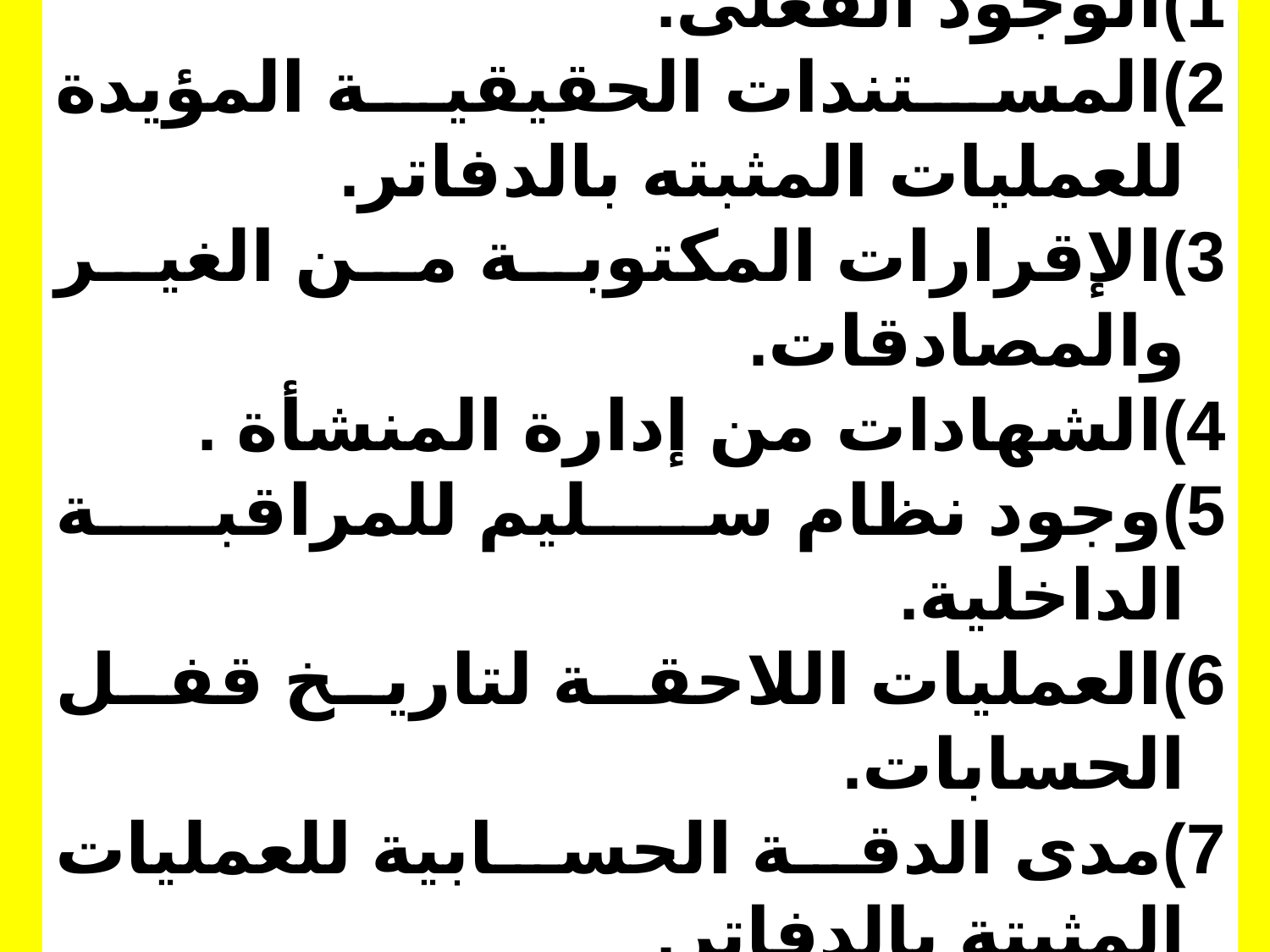

# أهم أنواع أدلة الإثبات في المراجعة تتمثل فى الآتى:
الوجود الفعلى.
المستندات الحقيقية المؤيدة للعمليات المثبته بالدفاتر.
الإقرارات المكتوبة من الغير والمصادقات.
الشهادات من إدارة المنشأة .
وجود نظام سليم للمراقبة الداخلية.
العمليات اللاحقة لتاريخ قفل الحسابات.
مدى الدقة الحسابية للعمليات المثبتة بالدفاتر.
المقارنات والأوزان النسبية والنسب المالية.